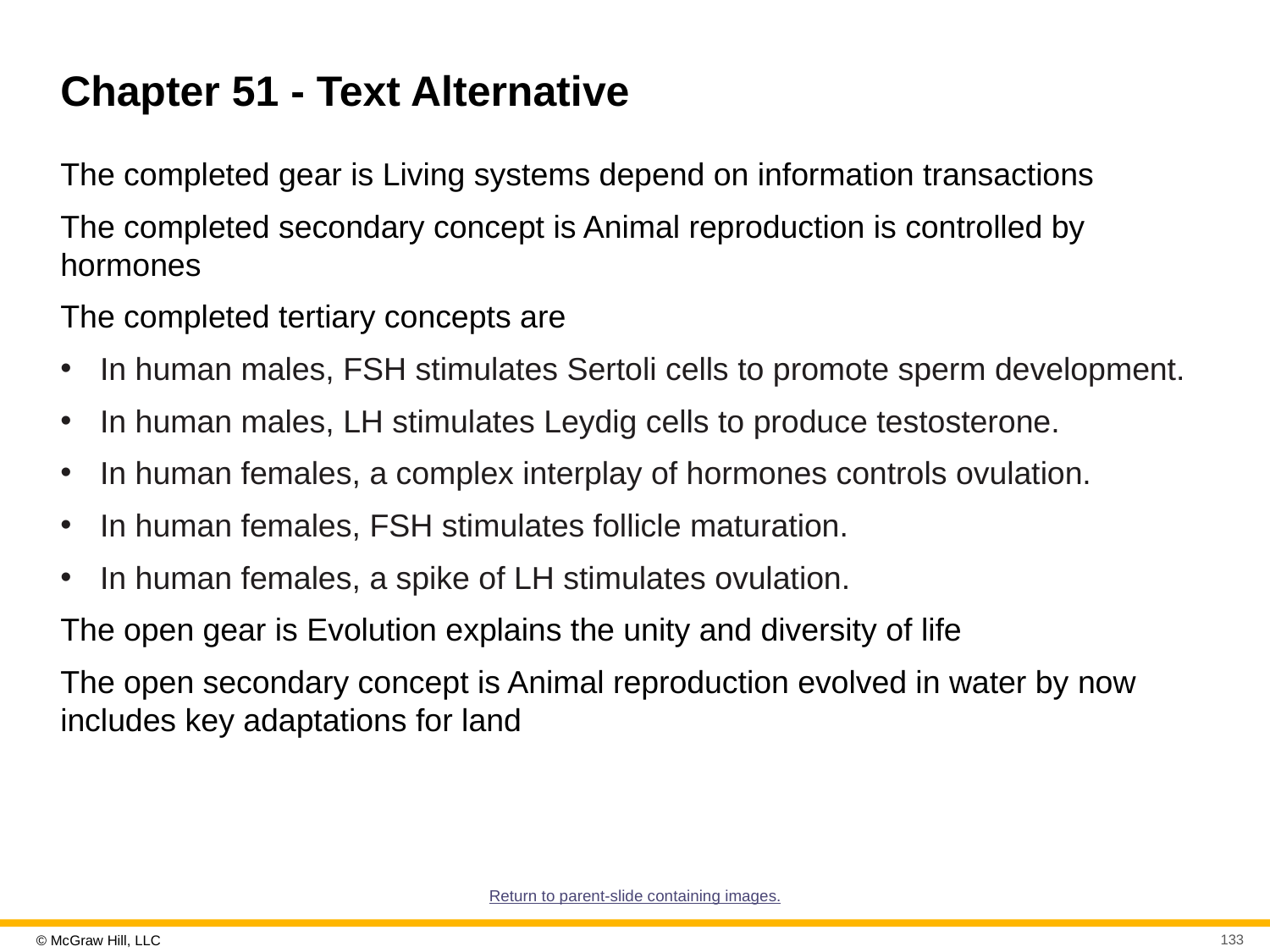

# Chapter 51 - Text Alternative
The completed gear is Living systems depend on information transactions
The completed secondary concept is Animal reproduction is controlled by hormones
The completed tertiary concepts are
In human males, FSH stimulates Sertoli cells to promote sperm development.
In human males, LH stimulates Leydig cells to produce testosterone.
In human females, a complex interplay of hormones controls ovulation.
In human females, FSH stimulates follicle maturation.
In human females, a spike of LH stimulates ovulation.
The open gear is Evolution explains the unity and diversity of life
The open secondary concept is Animal reproduction evolved in water by now includes key adaptations for land
Return to parent-slide containing images.
133